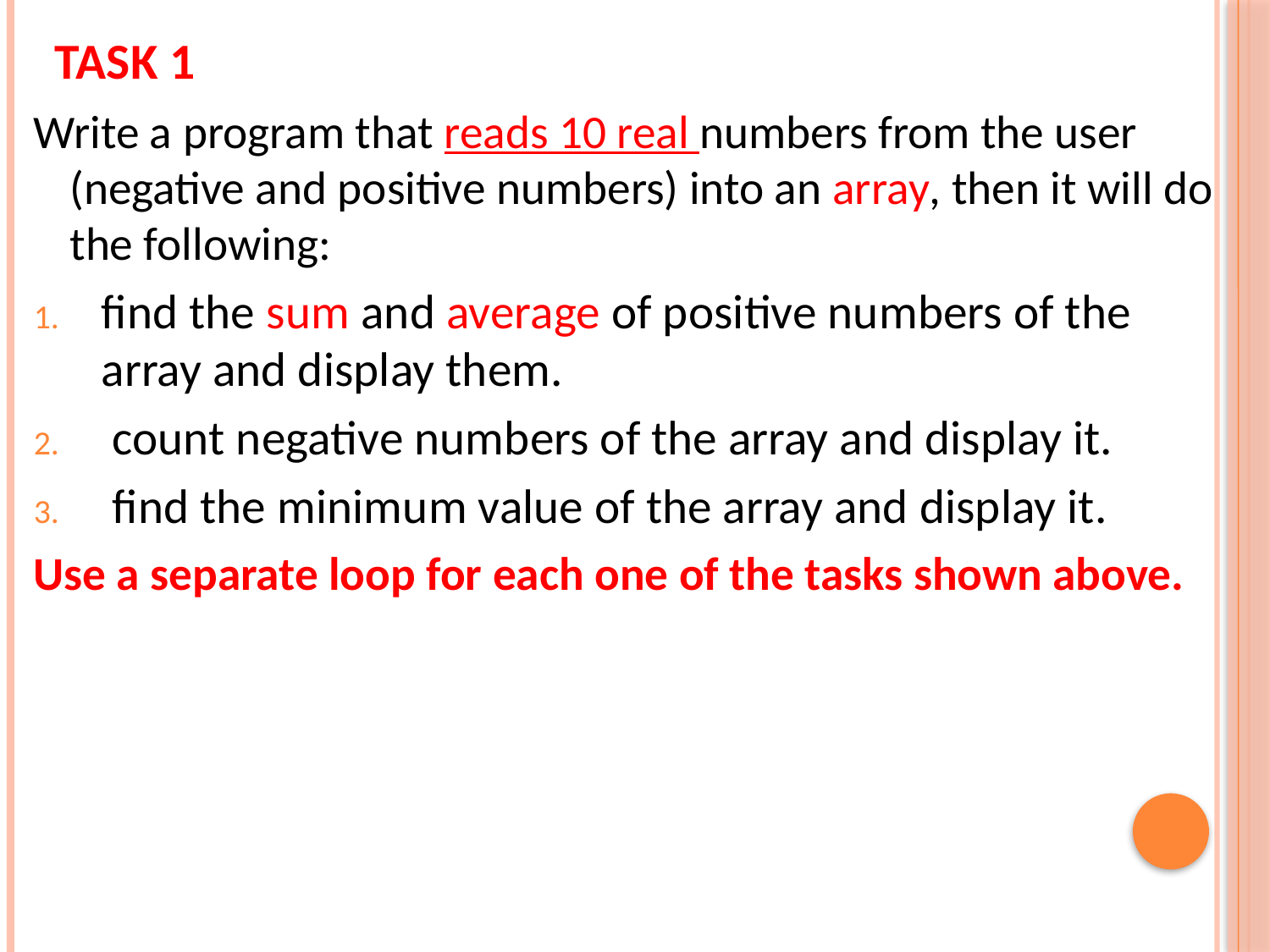

# TASK 1
Write a program that reads 10 real numbers from the user (negative and positive numbers) into an array, then it will do the following:
find the sum and average of positive numbers of the array and display them.
 count negative numbers of the array and display it.
 find the minimum value of the array and display it.
Use a separate loop for each one of the tasks shown above.